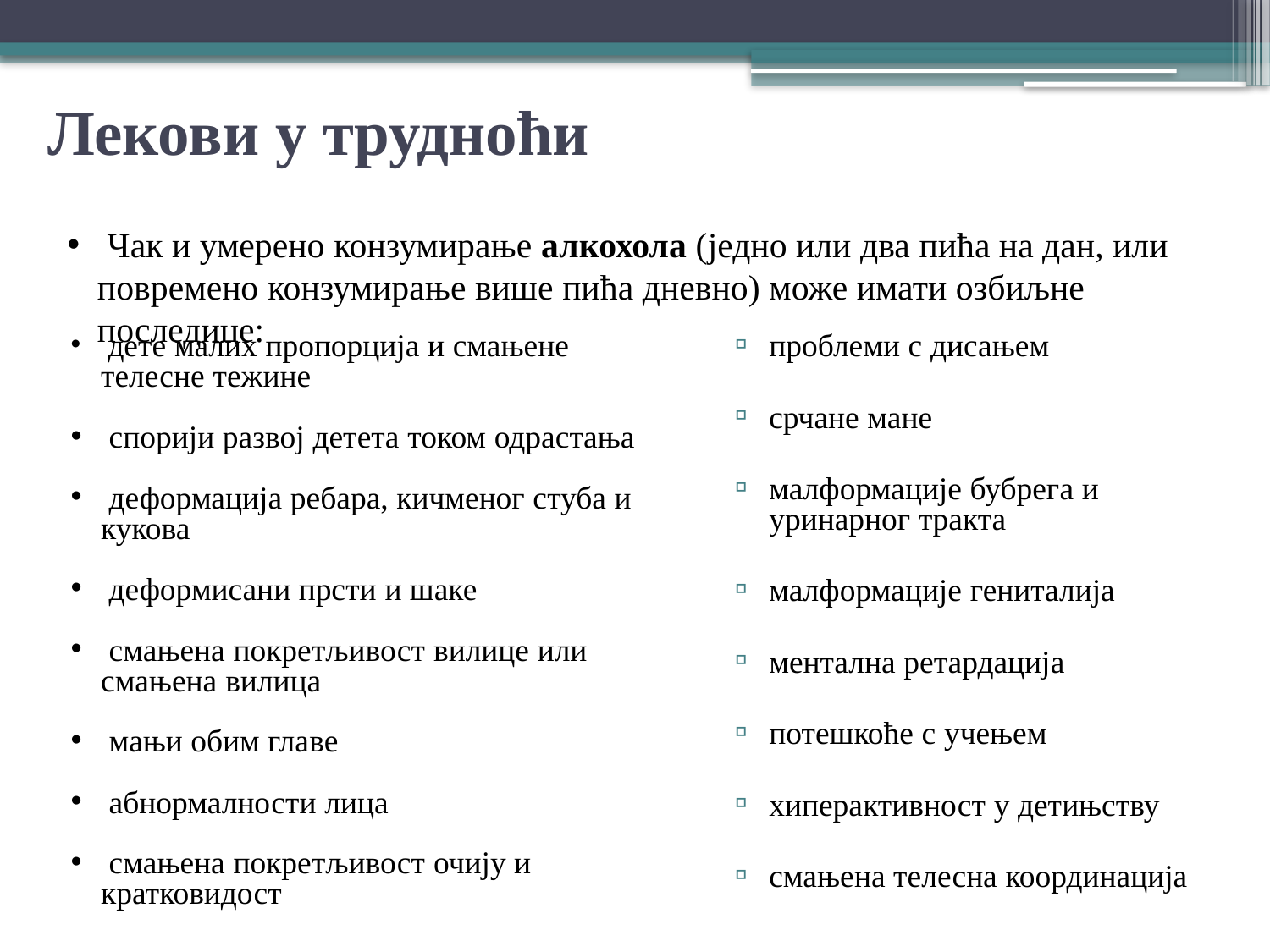

# Лекови у трудноћи
 Чак и умерено конзумирање алкохола (једно или два пића на дан, или повремено конзумирање више пића дневно) може имати озбиљне последице:

 дете малих пропорција и смањене телесне тежине

 спорији развој детета током одрастања

 деформација ребара, кичменог стуба и кукова

 деформисани прсти и шаке

 смањена покретљивост вилице или смањена вилица

 мањи обим главе

 абнормалности лица

 смањена покретљивост очију и кратковидост
проблеми с дисањем

срчане мане

малформације бубрега и уринарног тракта

малформације гениталија

ментална ретардација

потешкоће с учењем

хиперактивност у детињству

смањена телесна координација